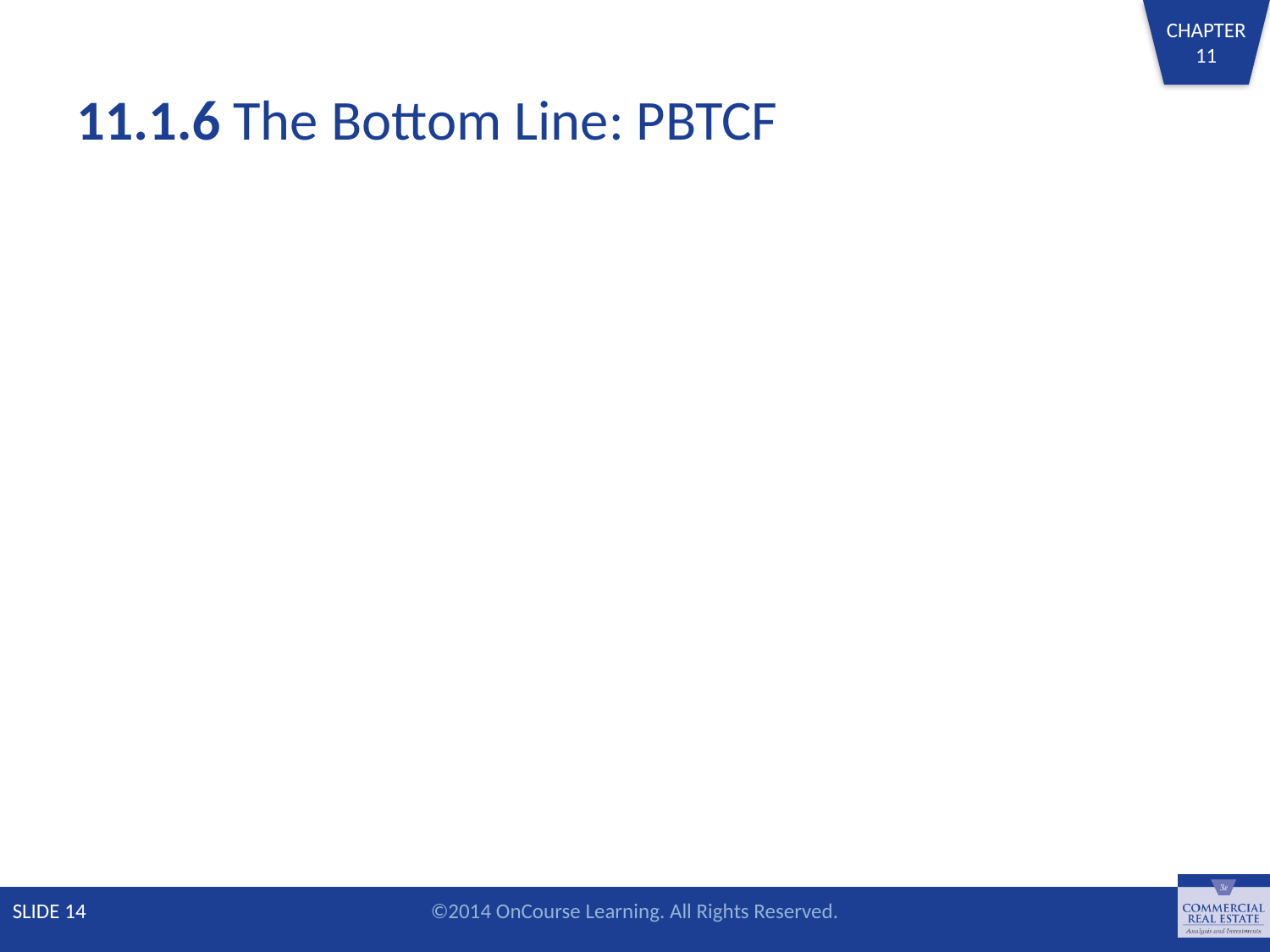

# 11.1.6 The Bottom Line: PBTCF

SLIDE 14